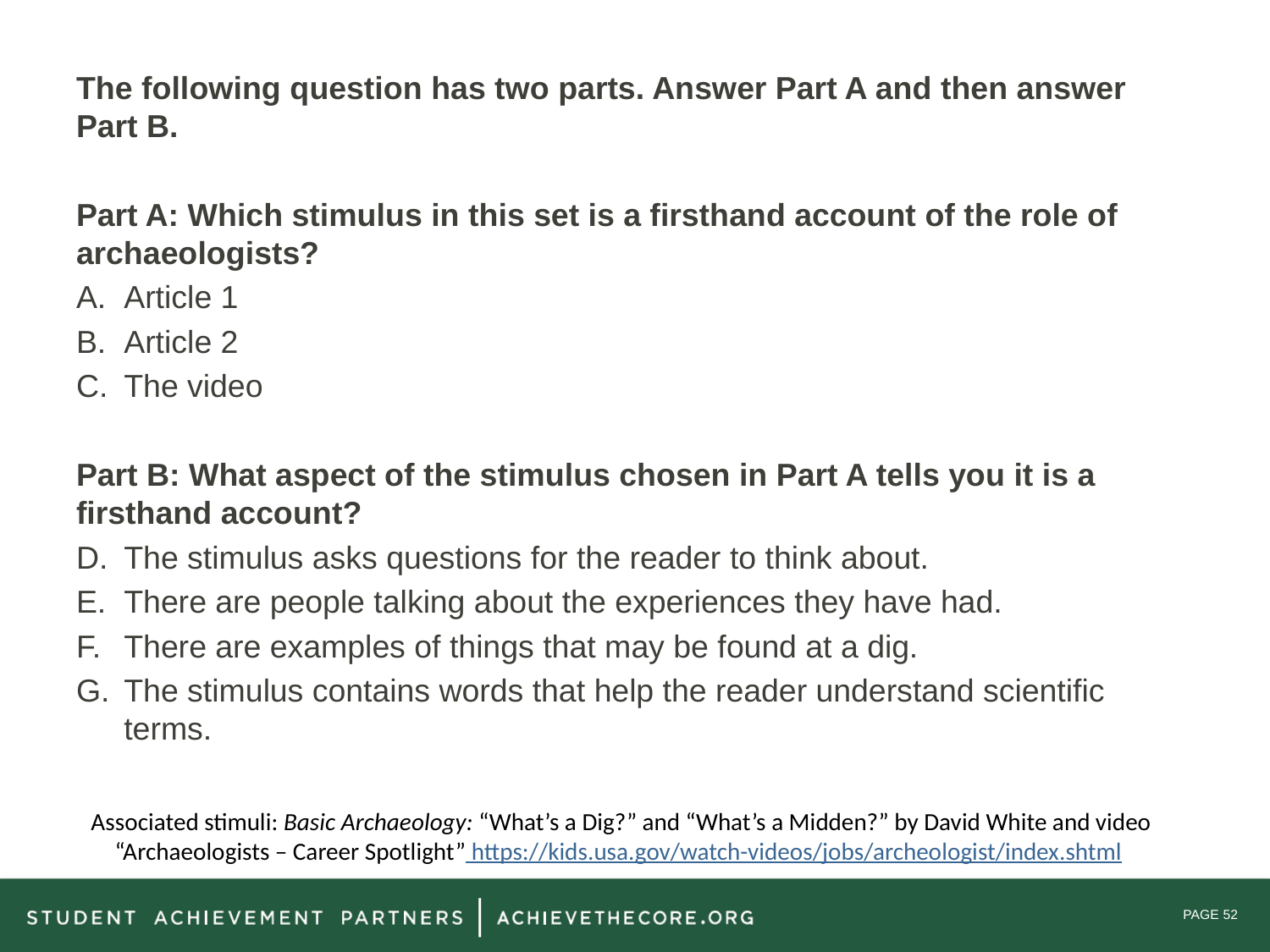

The following question has two parts. Answer Part A and then answer Part B.

Part A: Which stimulus in this set is a firsthand account of the role of archaeologists?
Article 1
Article 2
The video

Part B: What aspect of the stimulus chosen in Part A tells you it is a firsthand account?
The stimulus asks questions for the reader to think about.
There are people talking about the experiences they have had.
There are examples of things that may be found at a dig.
The stimulus contains words that help the reader understand scientific terms.

Associated stimuli: Basic Archaeology: “What’s a Dig?” and “What’s a Midden?” by David White and video “Archaeologists – Career Spotlight” https://kids.usa.gov/watch-videos/jobs/archeologist/index.shtml